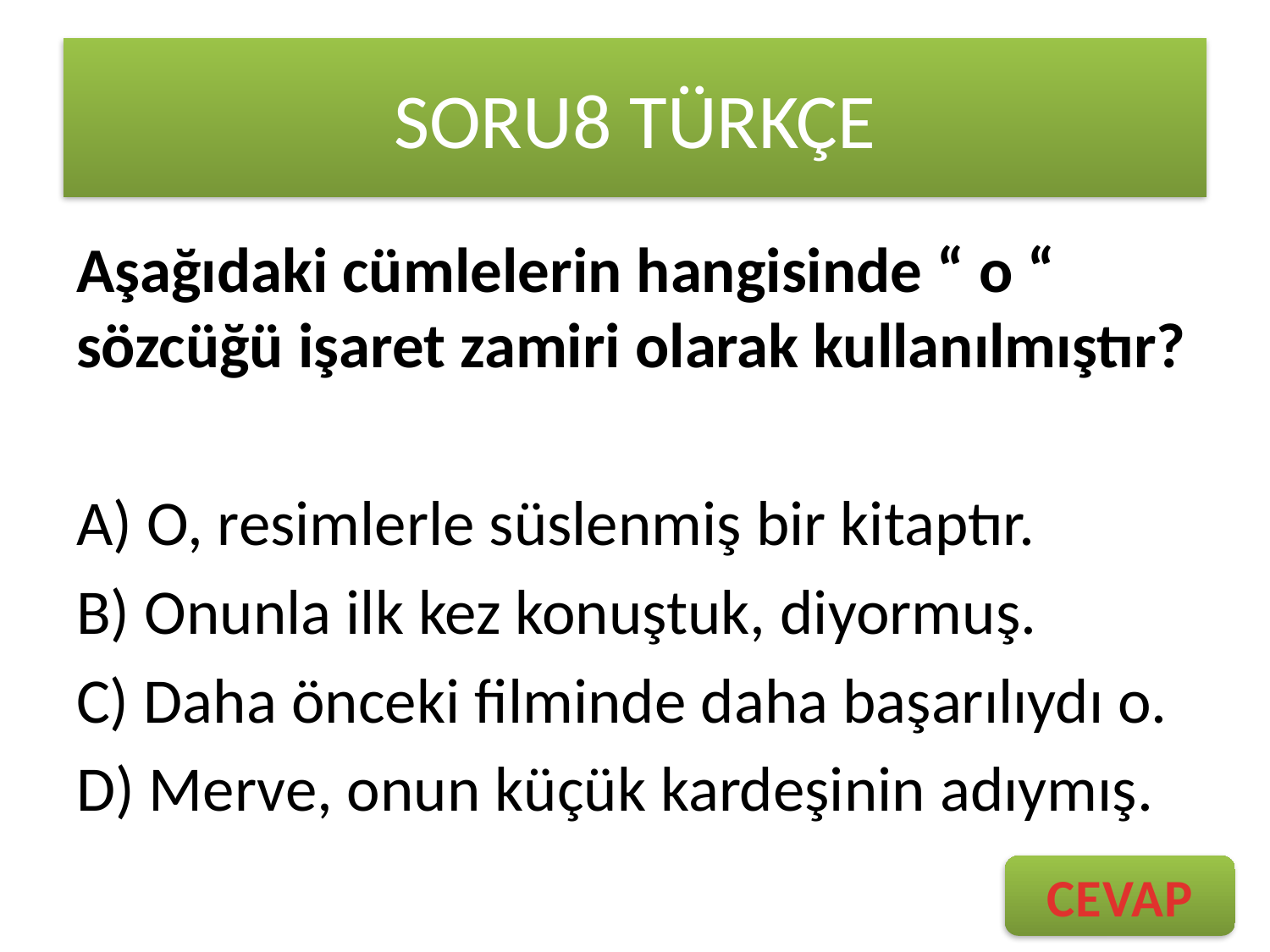

# SORU8 TÜRKÇE
Aşağıdaki cümlelerin hangisinde “ o “ sözcüğü işaret zamiri olarak kullanılmıştır?

A) O, resimlerle süslenmiş bir kitaptır.
B) Onunla ilk kez konuştuk, diyormuş.
C) Daha önceki filminde daha başarılıydı o.
D) Merve, onun küçük kardeşinin adıymış.
CEVAP